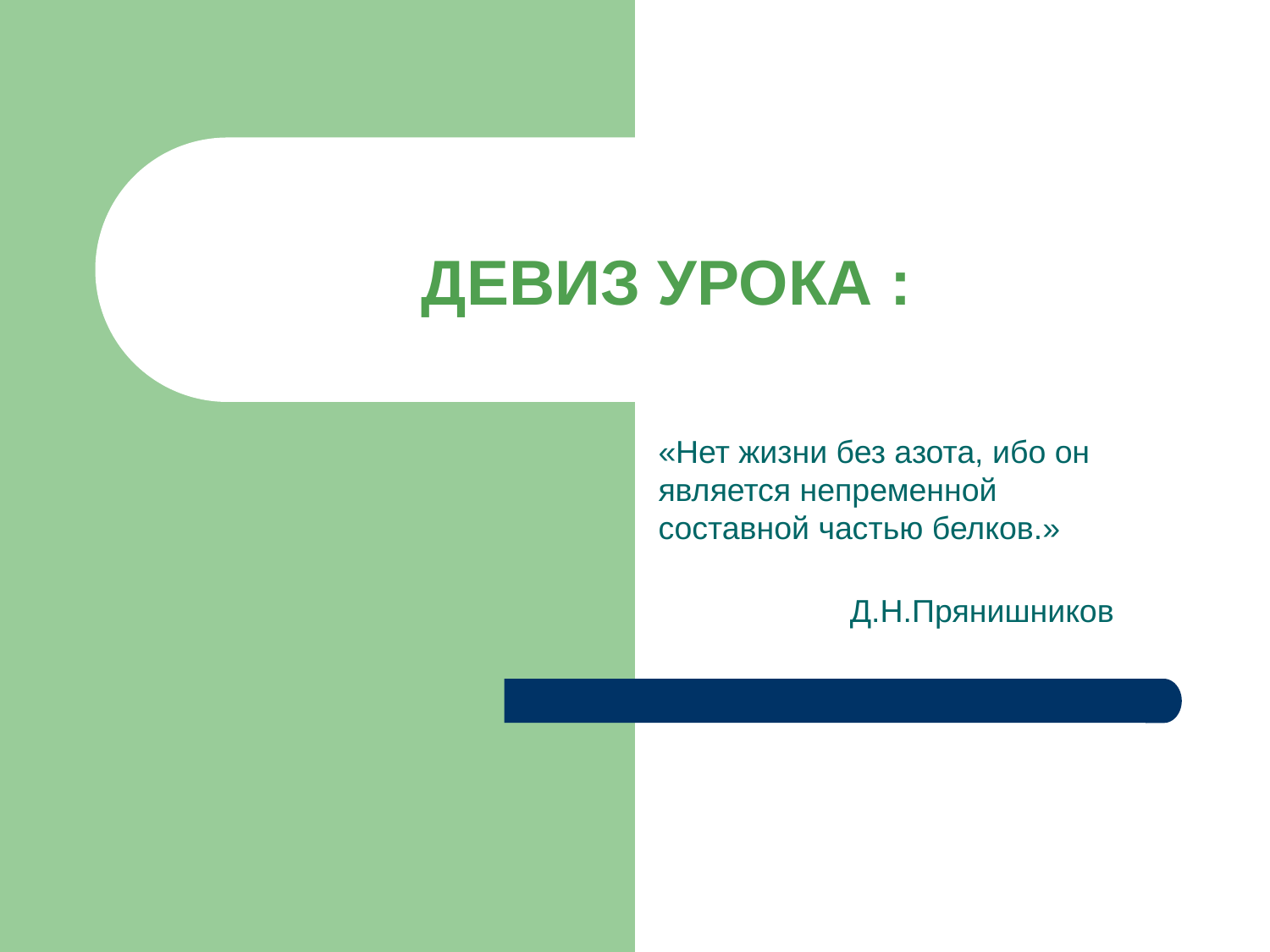

# ДЕВИЗ УРОКА :
«Нет жизни без азота, ибо он является непременной составной частью белков.»
                                                                    Д.Н.Прянишников